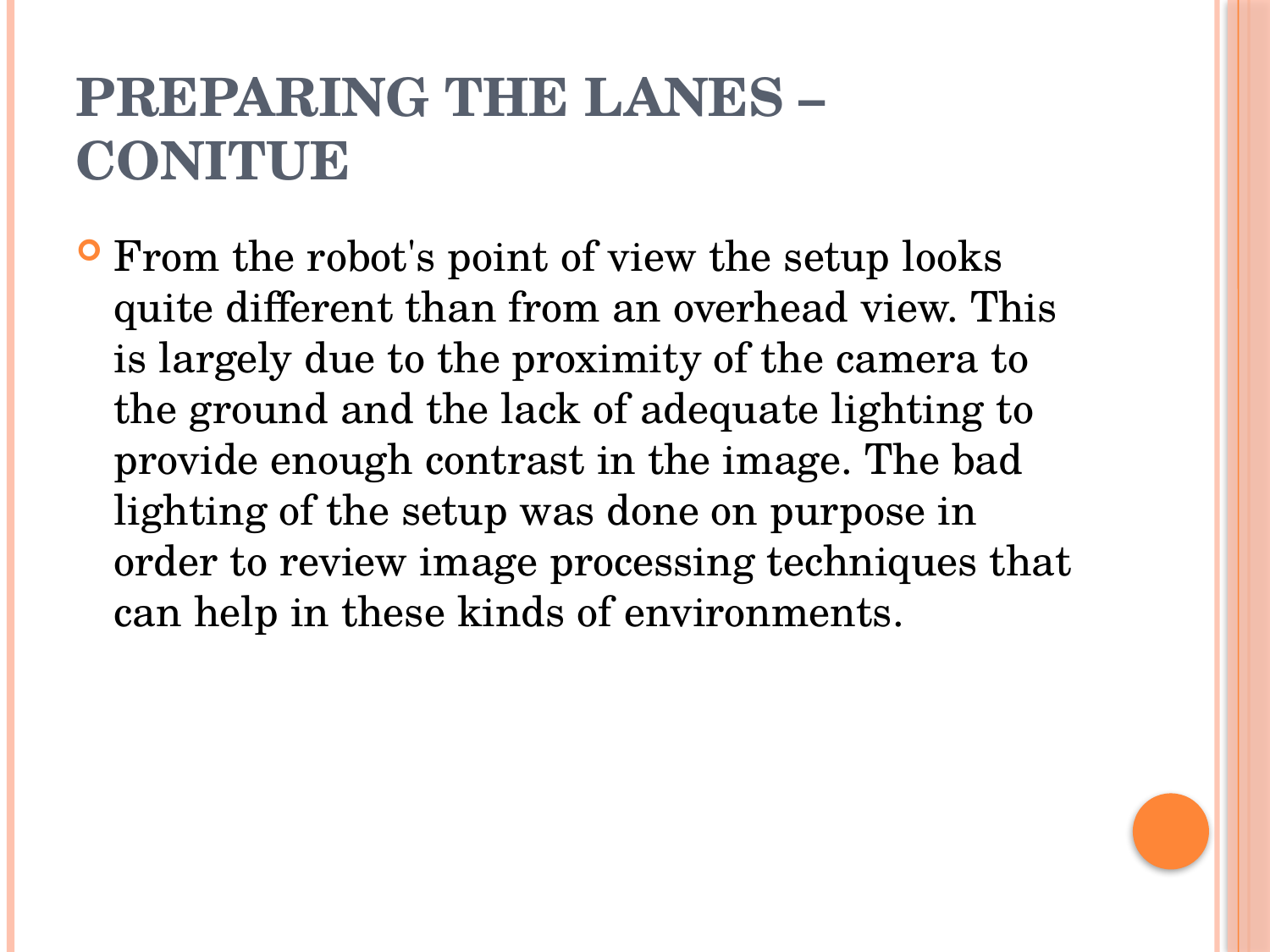

# Preparing the lanes – Conitue
From the robot's point of view the setup looks quite different than from an overhead view. This is largely due to the proximity of the camera to the ground and the lack of adequate lighting to provide enough contrast in the image. The bad lighting of the setup was done on purpose in order to review image processing techniques that can help in these kinds of environments.